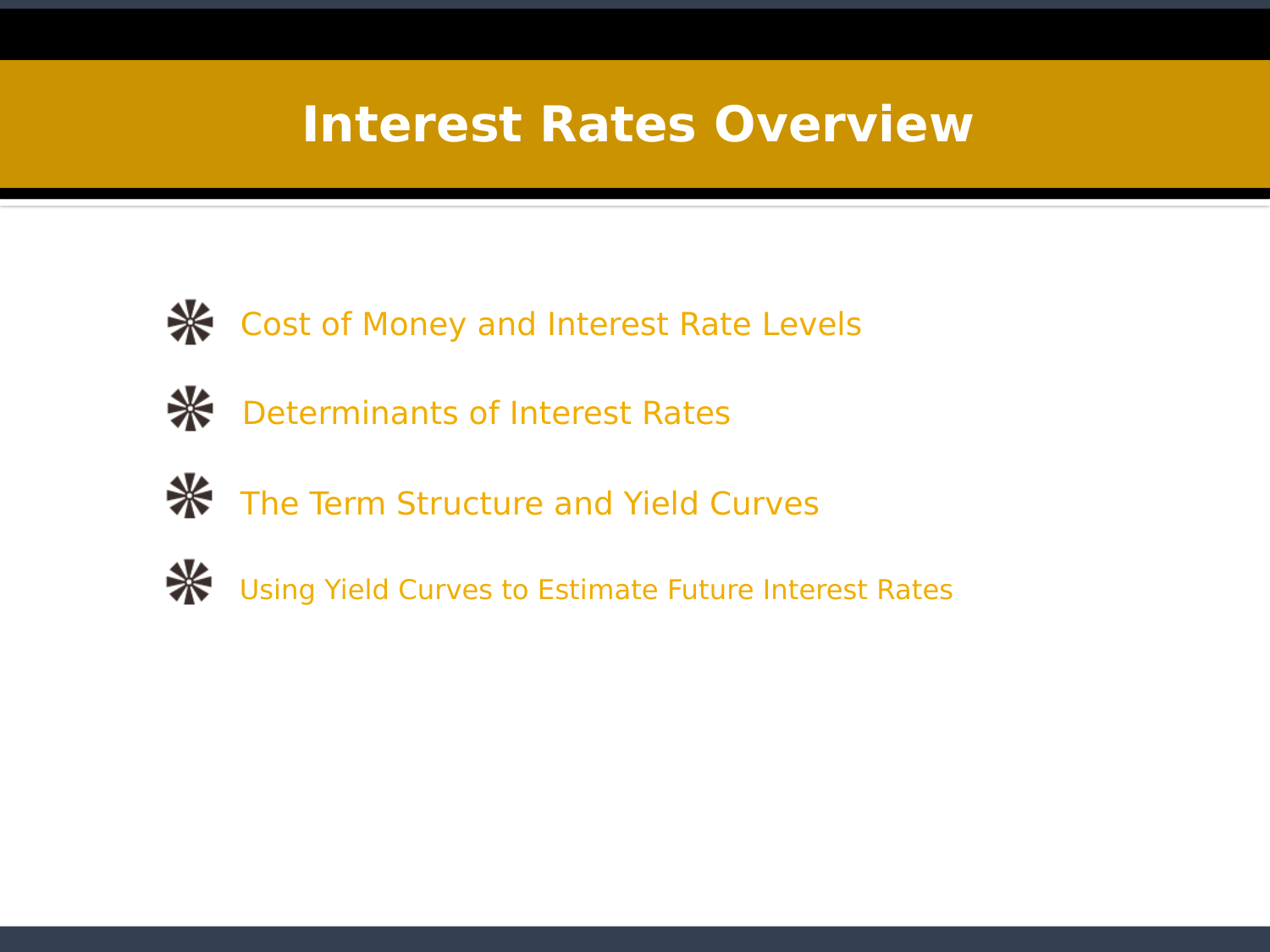

# Interest Rates Overview
Cost of Money and Interest Rate Levels
Determinants of Interest Rates
The Term Structure and Yield Curves
Using Yield Curves to Estimate Future Interest Rates